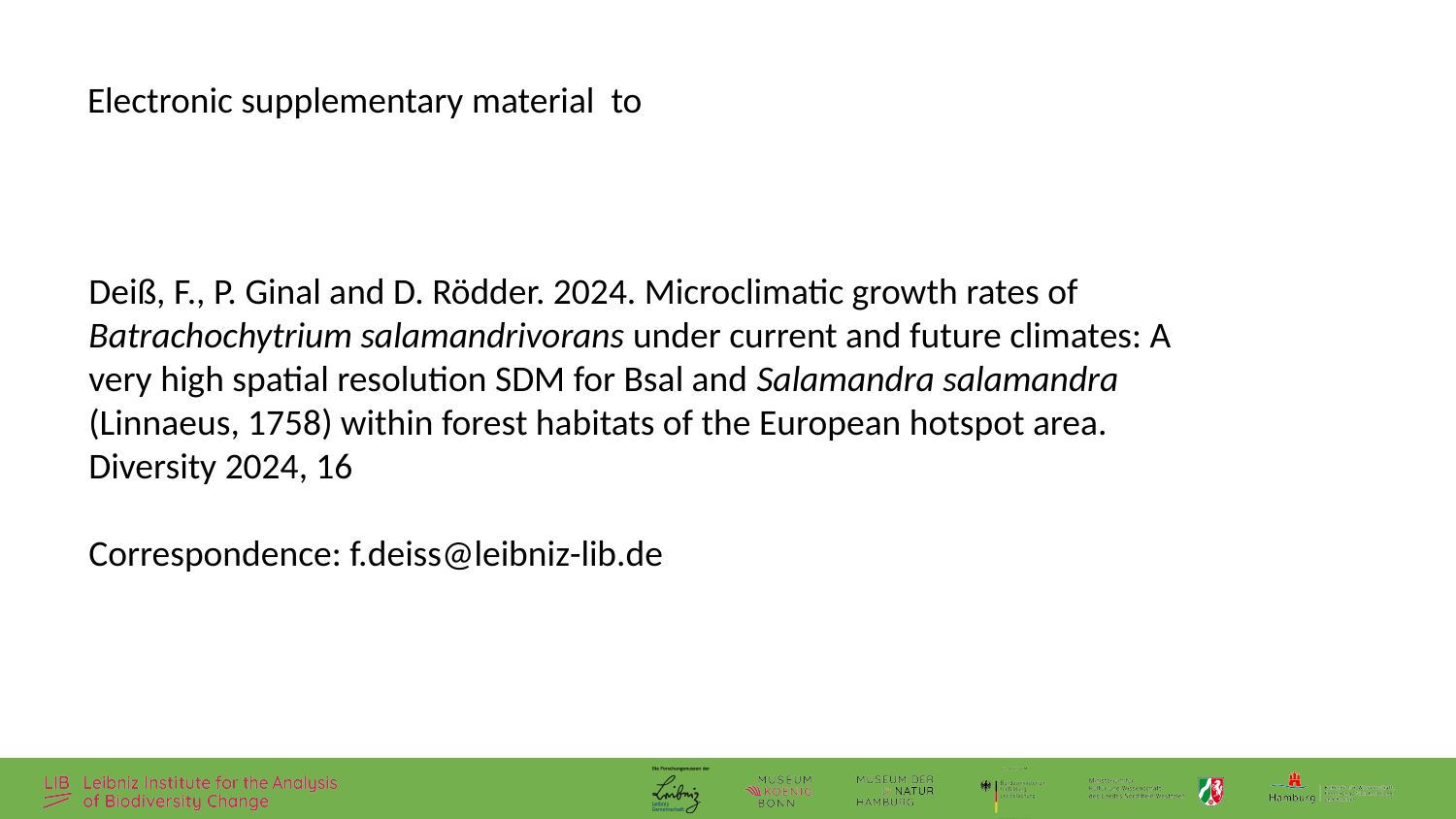

# Electronic supplementary material  to
Deiß, F., P. Ginal and D. Rödder. 2024. Microclimatic growth rates of Batrachochytrium salamandrivorans under current and future climates: A very high spatial resolution SDM for Bsal and Salamandra salamandra (Linnaeus, 1758) within forest habitats of the European hotspot area. Diversity 2024, 16

Correspondence: f.deiss@leibniz-lib.de